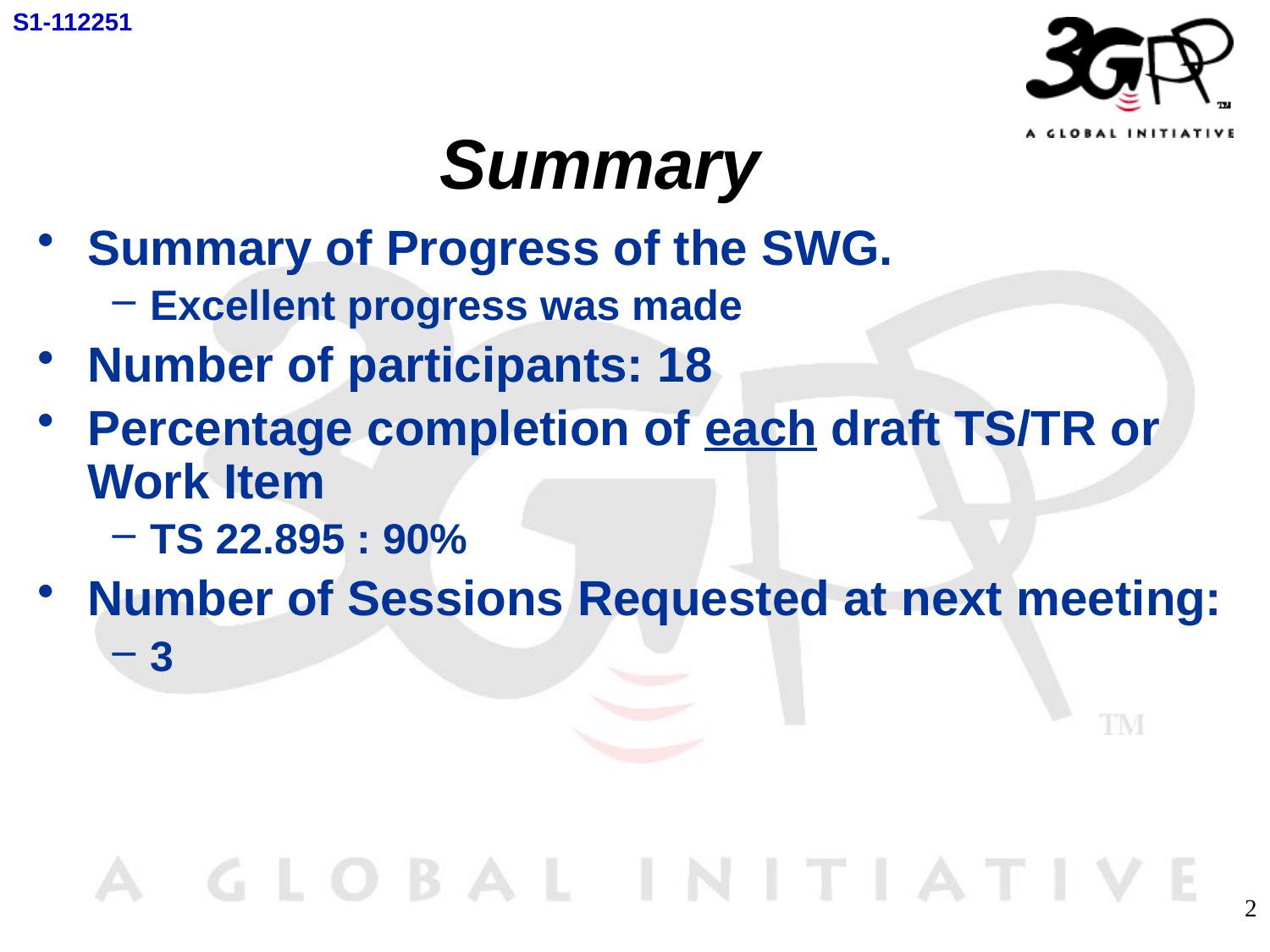

S1-112251
# Summary
Summary of Progress of the SWG.
Excellent progress was made
Number of participants: 18
Percentage completion of each draft TS/TR or Work Item
TS 22.895 : 90%
Number of Sessions Requested at next meeting:
3
2